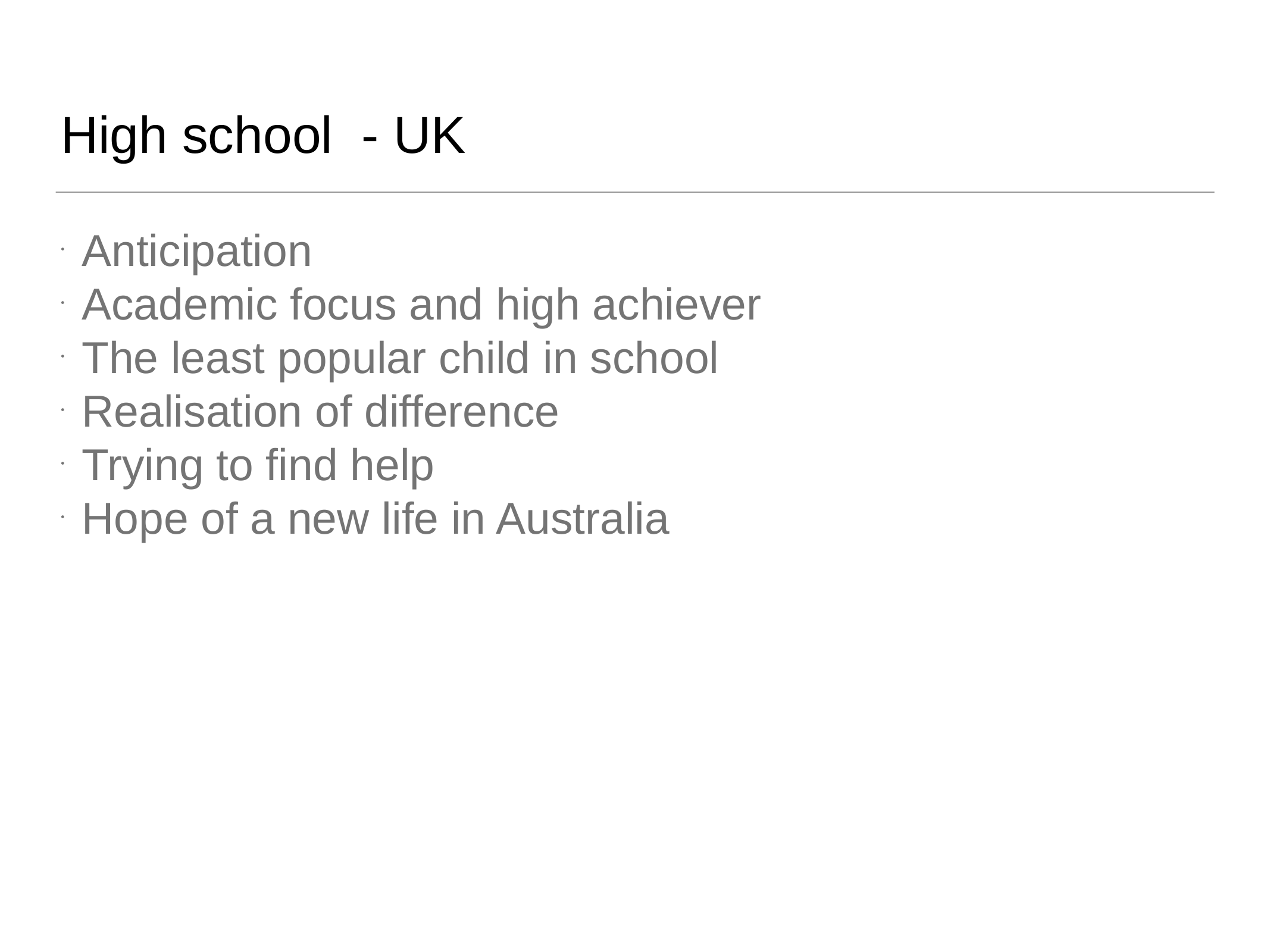

High school  - UK
Anticipation
Academic focus and high achiever
The least popular child in school
Realisation of difference
Trying to find help
Hope of a new life in Australia